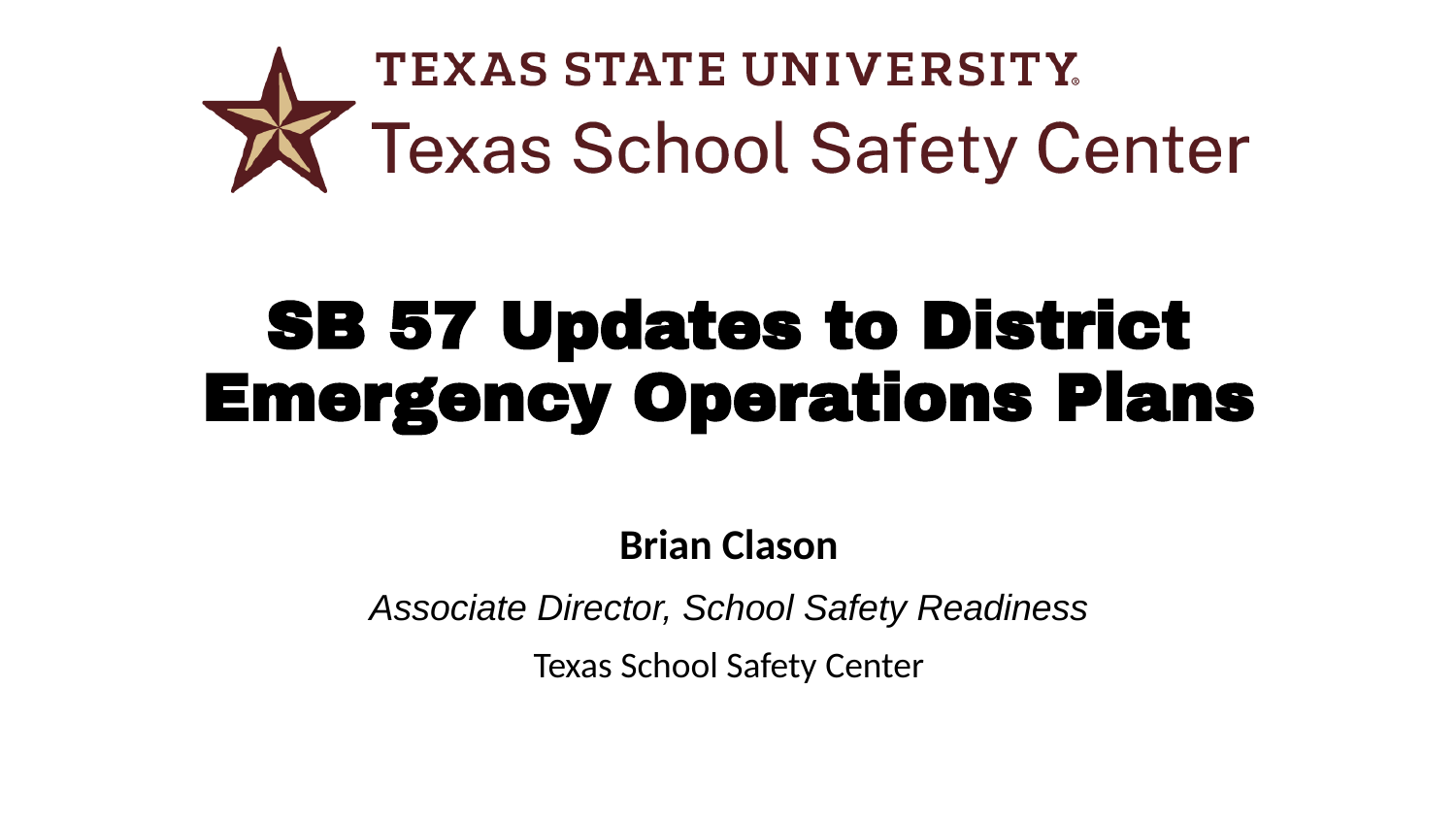

SB 57 Updates to District Emergency Operations Plans
Brian Clason
Associate Director, School Safety Readiness
Texas School Safety Center